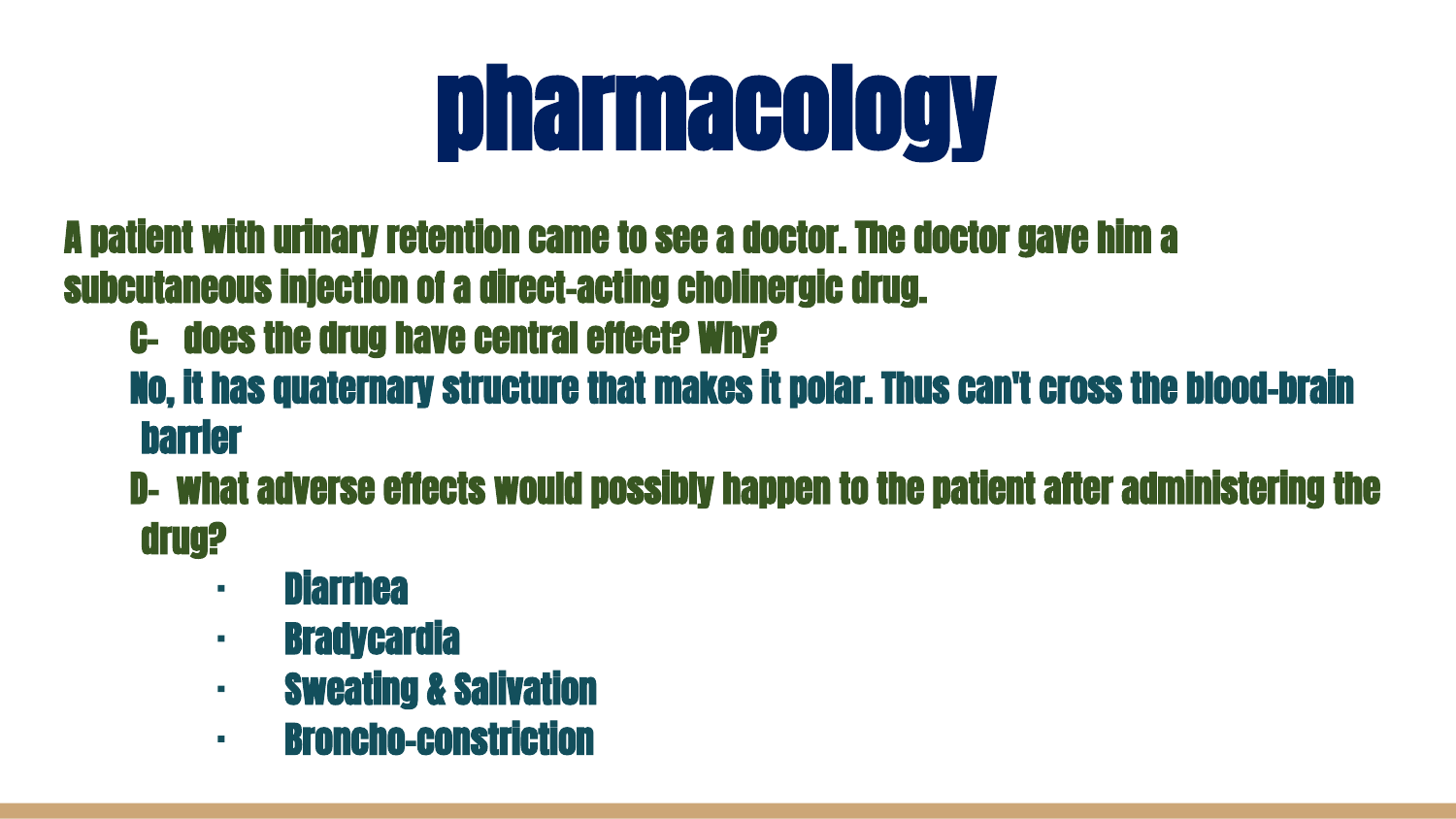

# pharmacology
A patient with urinary retention came to see a doctor. The doctor gave him a subcutaneous injection of a direct-acting cholinergic drug.
C-   does the drug have central effect? Why?
No, it has quaternary structure that makes it polar. Thus can't cross the blood-brain barrier
D-  what adverse effects would possibly happen to the patient after administering the drug?
·       Diarrhea
·       Bradycardia
·       Sweating & Salivation
·       Broncho-constriction